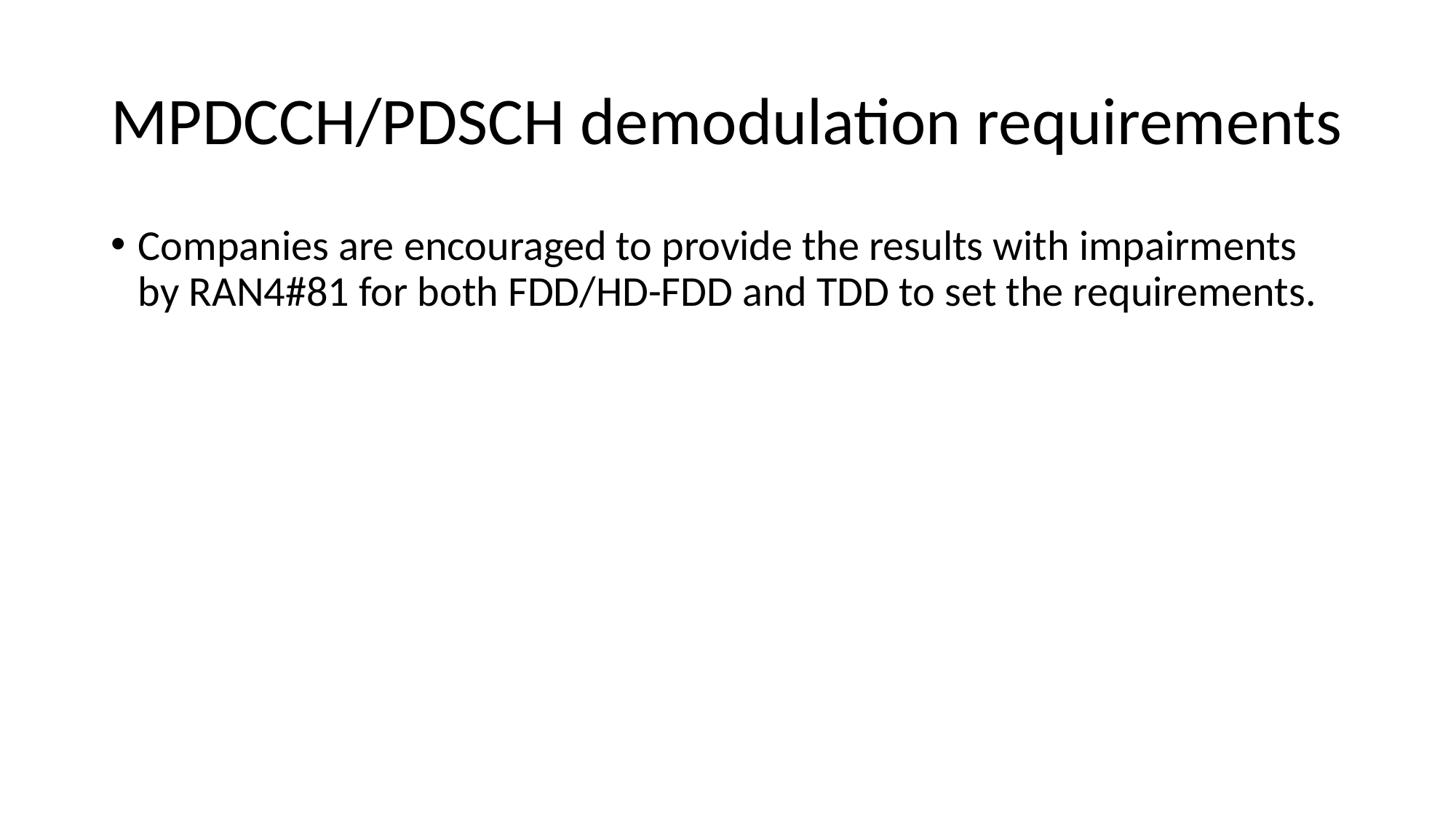

# MPDCCH/PDSCH demodulation requirements
Companies are encouraged to provide the results with impairments  by RAN4#81 for both FDD/HD-FDD and TDD to set the requirements.